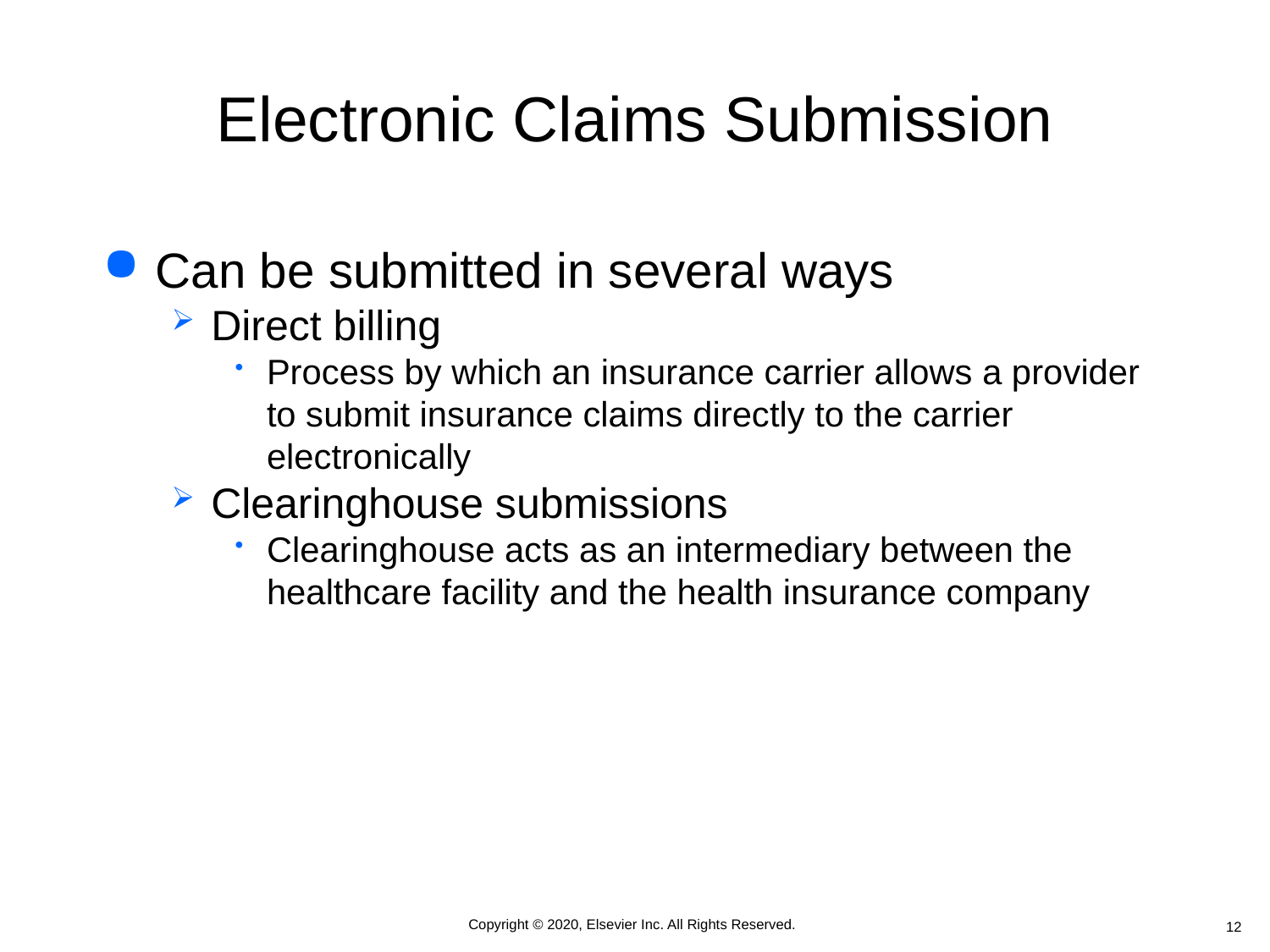

# Electronic Claims Submission
Can be submitted in several ways
Direct billing
Process by which an insurance carrier allows a provider to submit insurance claims directly to the carrier electronically
Clearinghouse submissions
Clearinghouse acts as an intermediary between the healthcare facility and the health insurance company